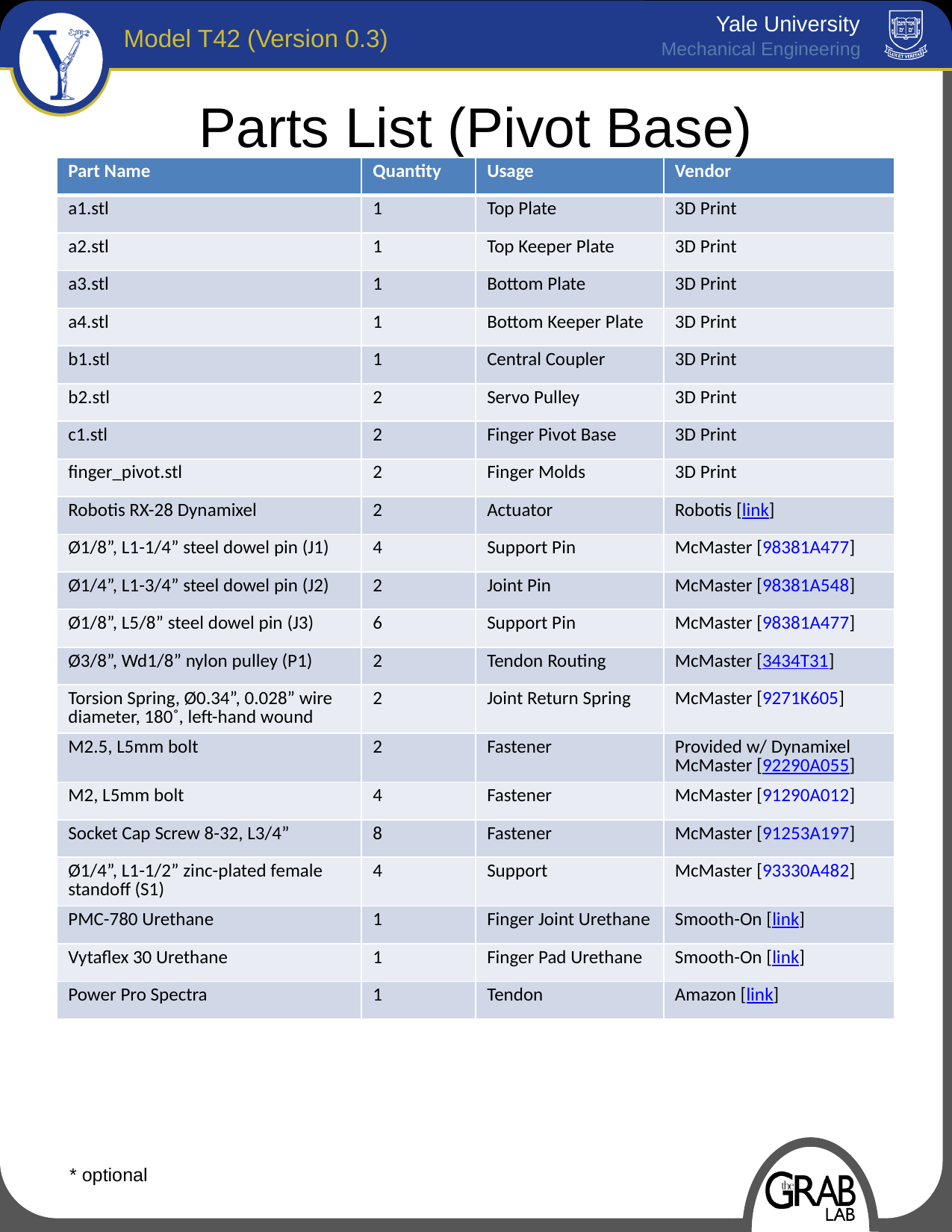

# Parts List (Pivot Base)
| Part Name | Quantity | Usage | Vendor |
| --- | --- | --- | --- |
| a1.stl | 1 | Top Plate | 3D Print |
| a2.stl | 1 | Top Keeper Plate | 3D Print |
| a3.stl | 1 | Bottom Plate | 3D Print |
| a4.stl | 1 | Bottom Keeper Plate | 3D Print |
| b1.stl | 1 | Central Coupler | 3D Print |
| b2.stl | 2 | Servo Pulley | 3D Print |
| c1.stl | 2 | Finger Pivot Base | 3D Print |
| finger\_pivot.stl | 2 | Finger Molds | 3D Print |
| Robotis RX-28 Dynamixel | 2 | Actuator | Robotis [link] |
| Ø1/8”, L1-1/4” steel dowel pin (J1) | 4 | Support Pin | McMaster [98381A477] |
| Ø1/4”, L1-3/4” steel dowel pin (J2) | 2 | Joint Pin | McMaster [98381A548] |
| Ø1/8”, L5/8” steel dowel pin (J3) | 6 | Support Pin | McMaster [98381A477] |
| Ø3/8”, Wd1/8” nylon pulley (P1) | 2 | Tendon Routing | McMaster [3434T31] |
| Torsion Spring, Ø0.34”, 0.028” wire diameter, 180˚, left-hand wound | 2 | Joint Return Spring | McMaster [9271K605] |
| M2.5, L5mm bolt | 2 | Fastener | Provided w/ Dynamixel McMaster [92290A055] |
| M2, L5mm bolt | 4 | Fastener | McMaster [91290A012] |
| Socket Cap Screw 8-32, L3/4” | 8 | Fastener | McMaster [91253A197] |
| Ø1/4”, L1-1/2” zinc-plated female standoff (S1) | 4 | Support | McMaster [93330A482] |
| PMC-780 Urethane | 1 | Finger Joint Urethane | Smooth-On [link] |
| Vytaflex 30 Urethane | 1 | Finger Pad Urethane | Smooth-On [link] |
| Power Pro Spectra | 1 | Tendon | Amazon [link] |
* optional